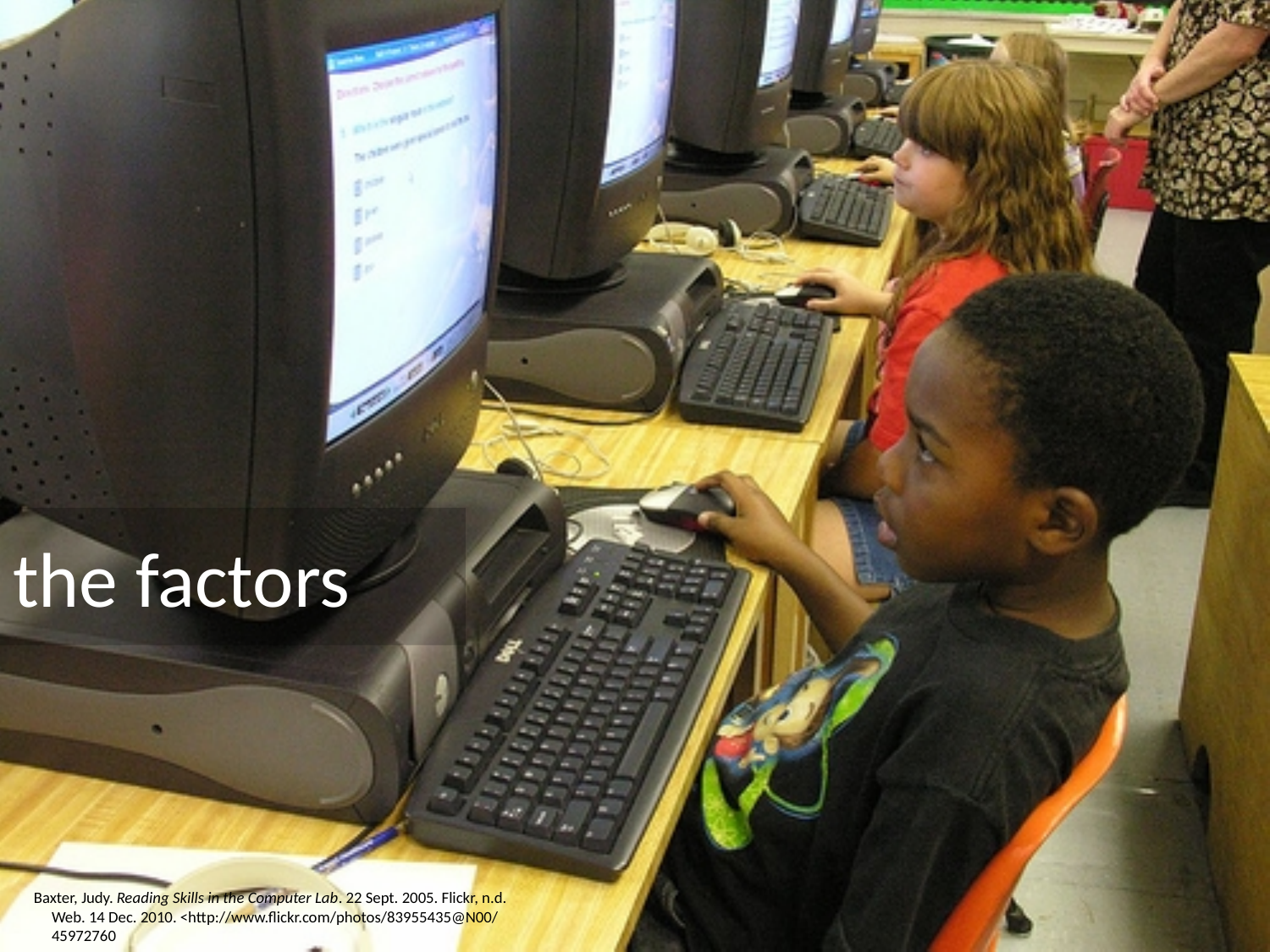

# the factors
Baxter, Judy. Reading Skills in the Computer Lab. 22 Sept. 2005. Flickr, n.d.
     Web. 14 Dec. 2010. <http://www.flickr.com/photos/83955435@N00/
     45972760